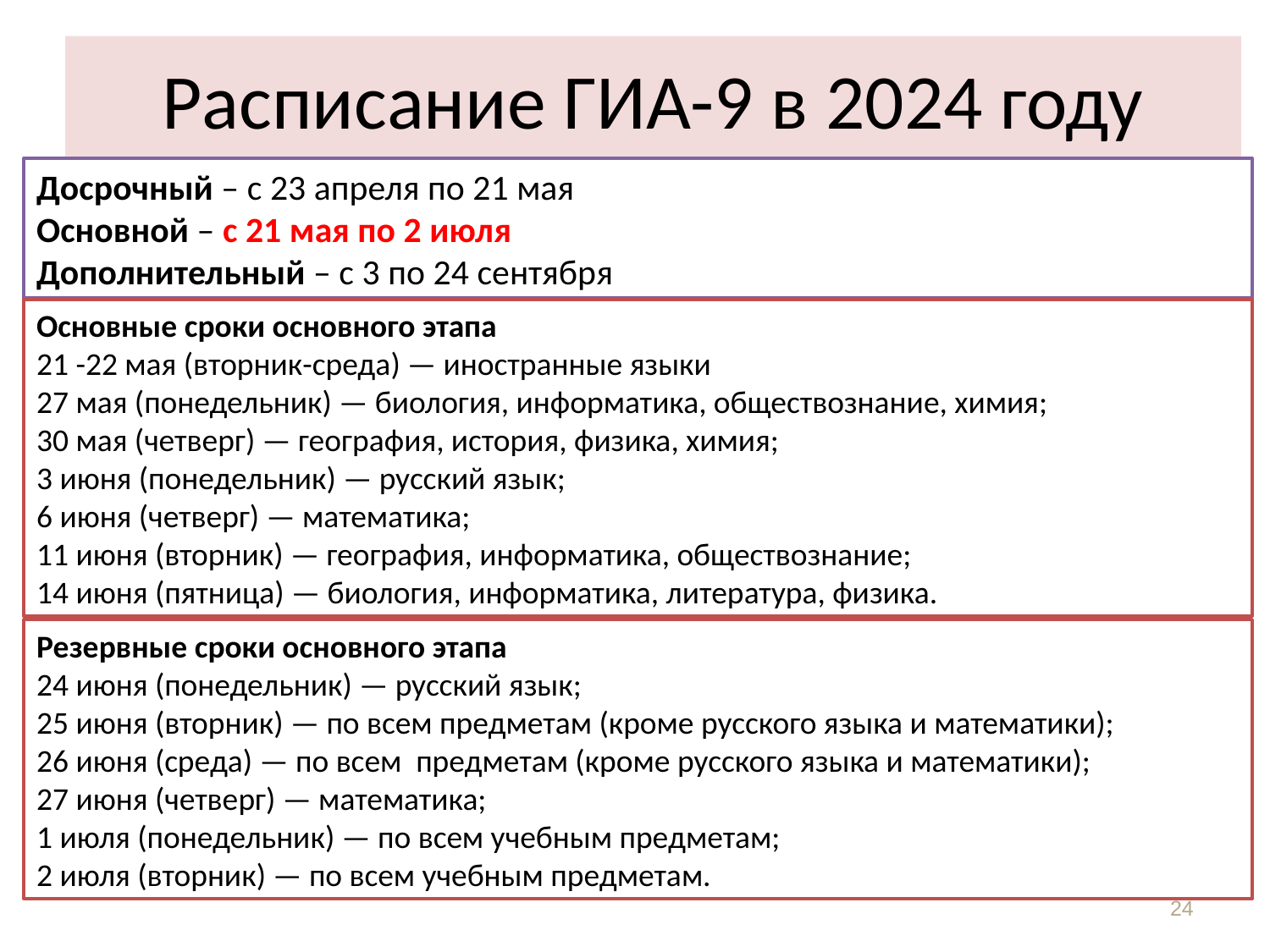

# Расписание ГИА-9 в 2024 году
Досрочный – с 23 апреля по 21 мая
Основной – с 21 мая по 2 июля
Дополнительный – с 3 по 24 сентября
Основные сроки основного этапа
21 -22 мая (вторник-среда) — иностранные языки
27 мая (понедельник) — биология, информатика, обществознание, химия;
30 мая (четверг) — география, история, физика, химия;
3 июня (понедельник) — русский язык;
6 июня (четверг) — математика;
11 июня (вторник) — география, информатика, обществознание;
14 июня (пятница) — биология, информатика, литература, физика.
Резервные сроки основного этапа
24 июня (понедельник) — русский язык;
25 июня (вторник) — по всем предметам (кроме русского языка и математики);
26 июня (среда) — по всем  предметам (кроме русского языка и математики);
27 июня (четверг) — математика;
1 июля (понедельник) — по всем учебным предметам;
2 июля (вторник) — по всем учебным предметам.
24